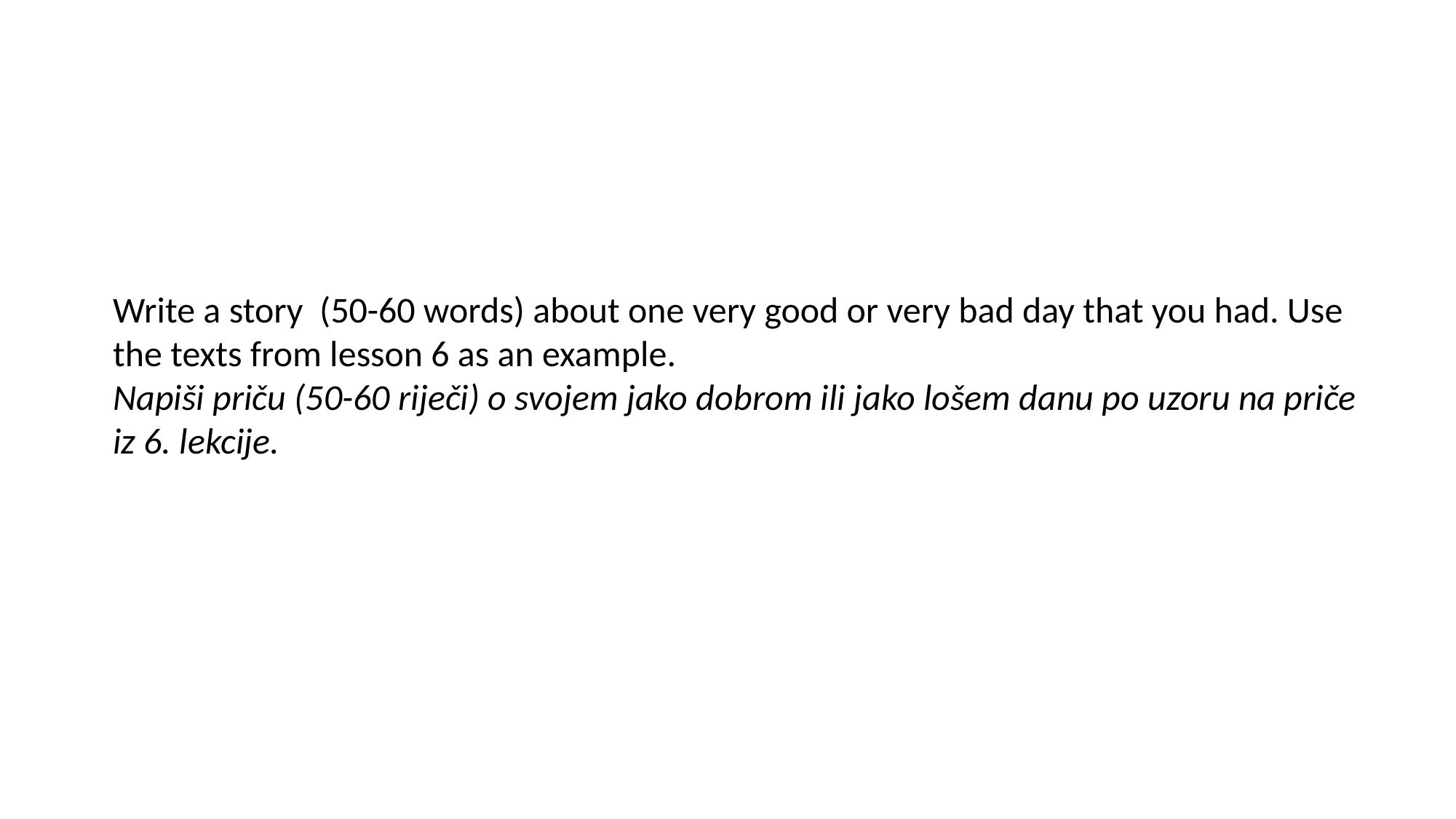

Write a story  (50-60 words) about one very good or very bad day that you had. Use the texts from lesson 6 as an example.
Napiši priču (50-60 riječi) o svojem jako dobrom ili jako lošem danu po uzoru na priče iz 6. lekcije.